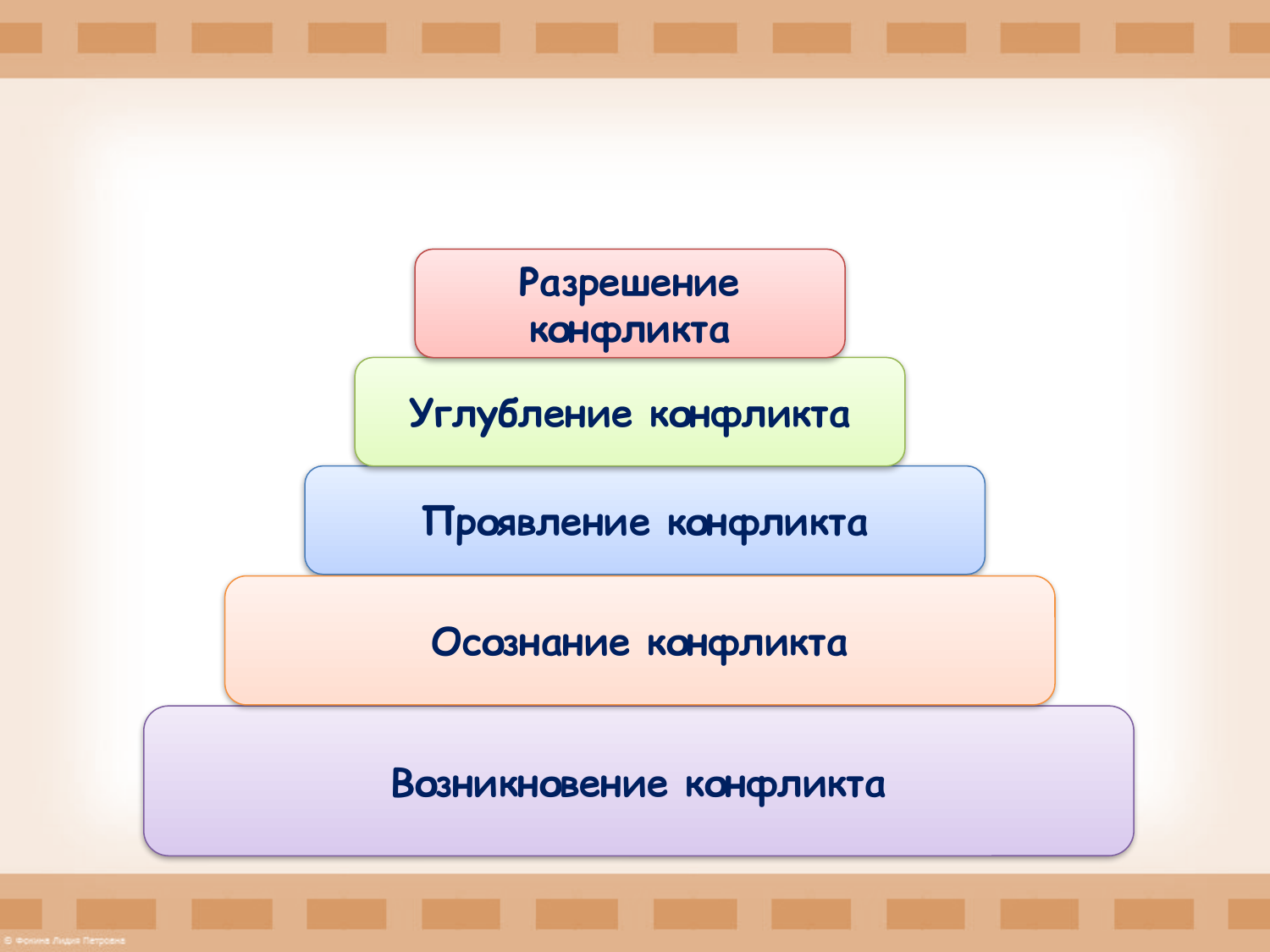

#

Разрешение конфликта
Углубление конфликта
Проявление конфликта
Осознание конфликта
Возникновение конфликта